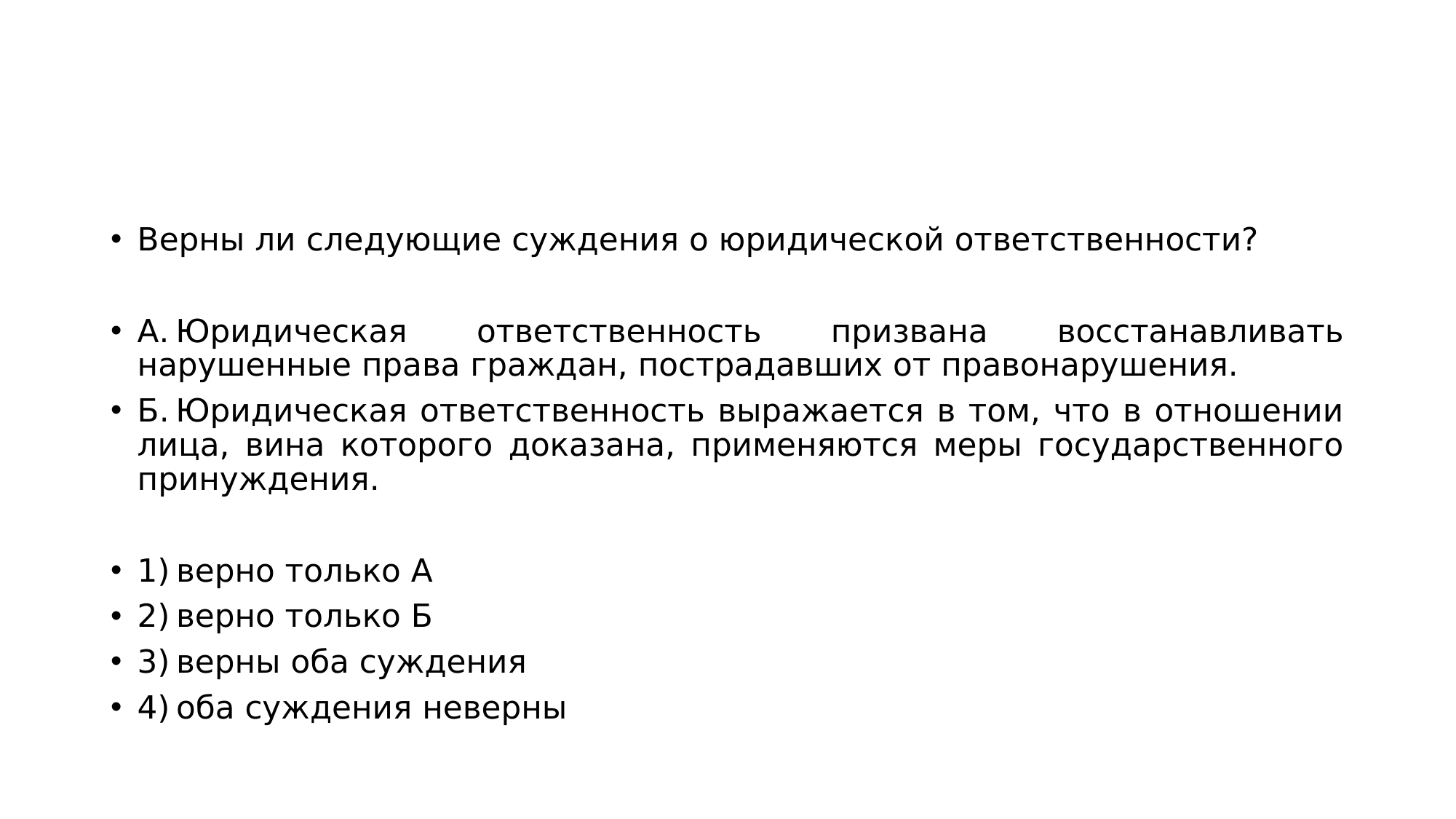

#
Верны ли следующие суждения о юридической ответственности?

А. Юридическая ответственность призвана восстанавливать нарушенные права граждан, пострадавших от правонарушения.
Б. Юридическая ответственность выражается в том, что в отношении лица, вина которого доказана, применяются меры государственного принуждения.

1) верно только А
2) верно только Б
3) верны оба суждения
4) оба суждения неверны